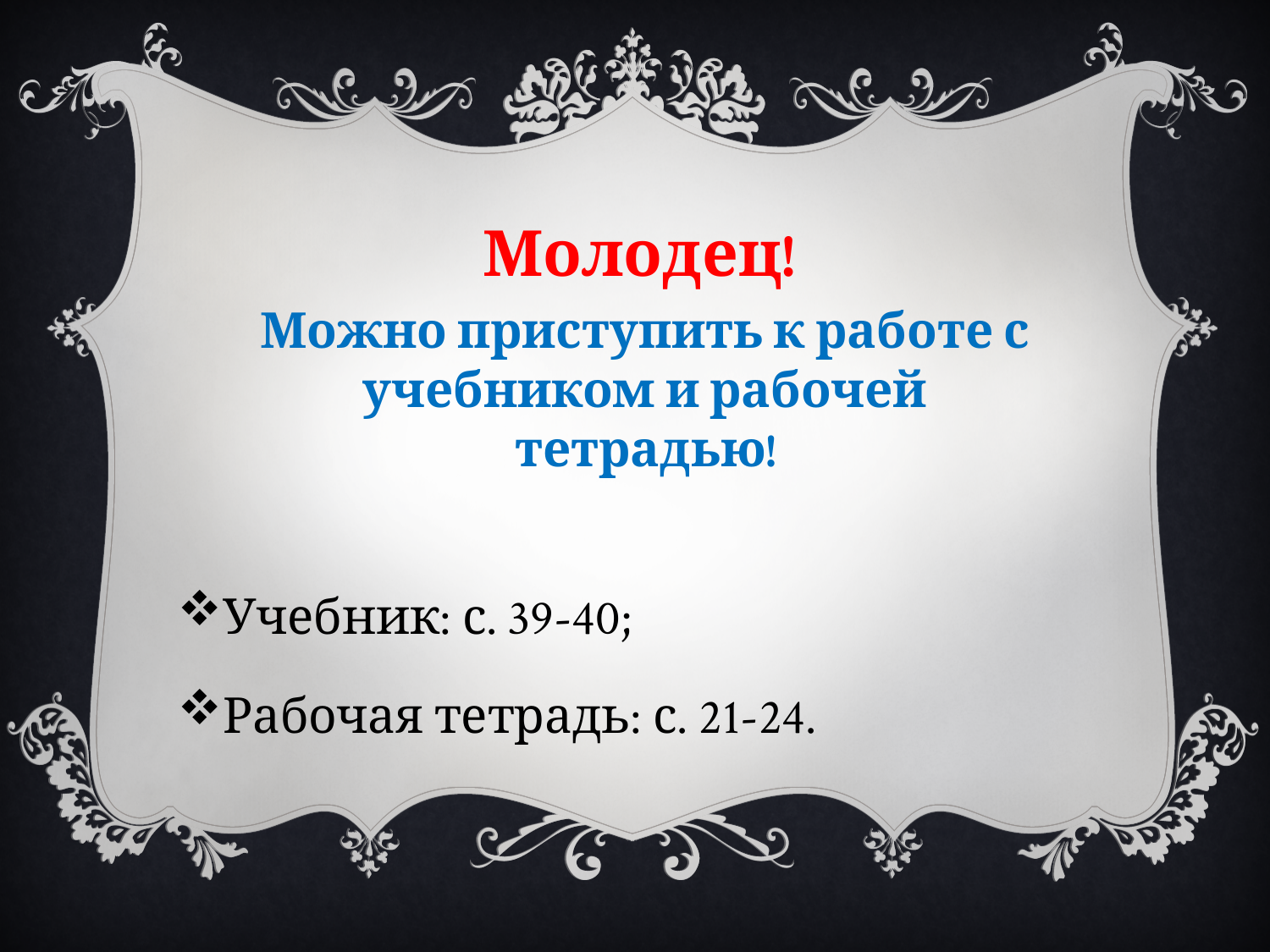

Молодец!
Можно приступить к работе с учебником и рабочей тетрадью!

Учебник: с. 39-40;
Рабочая тетрадь: с. 21-24.